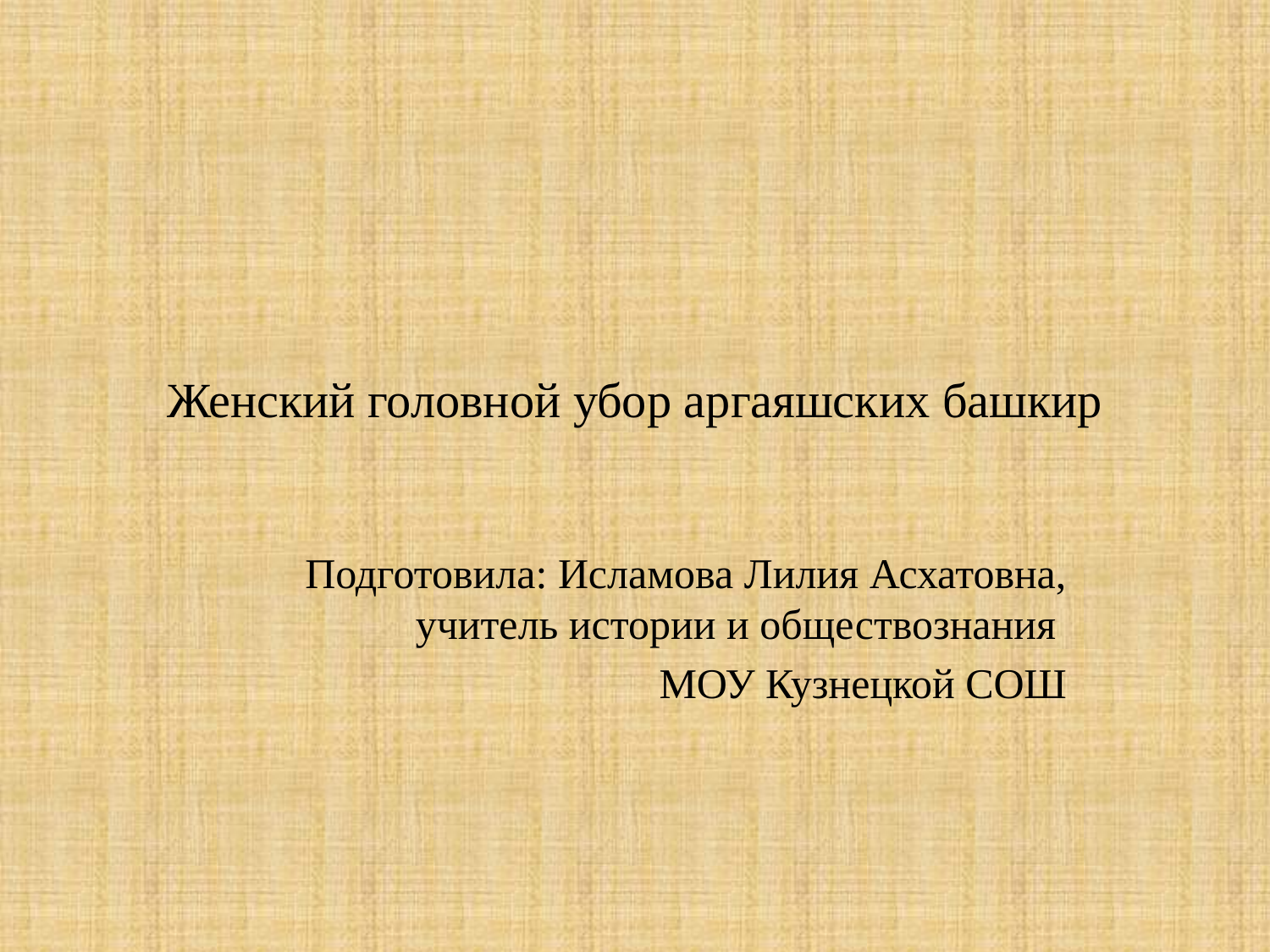

# Женский головной убор аргаяшских башкир
Подготовила: Исламова Лилия Асхатовна, учитель истории и обществознания
МОУ Кузнецкой СОШ